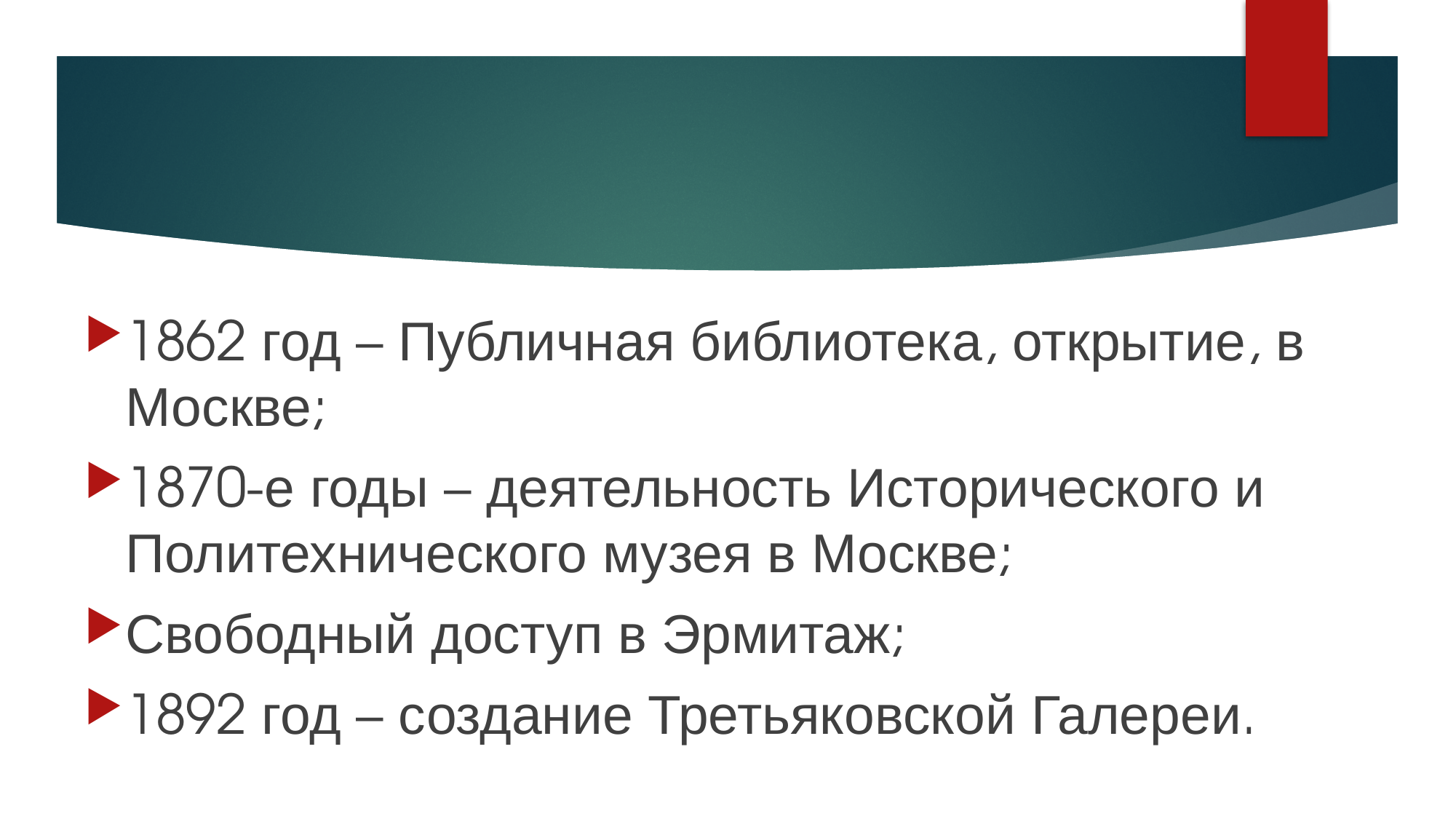

1862 год – Публичная библиотека, открытие, в Москве;
1870-е годы – деятельность Исторического и Политехнического музея в Москве;
Свободный доступ в Эрмитаж;
1892 год – создание Третьяковской Галереи.